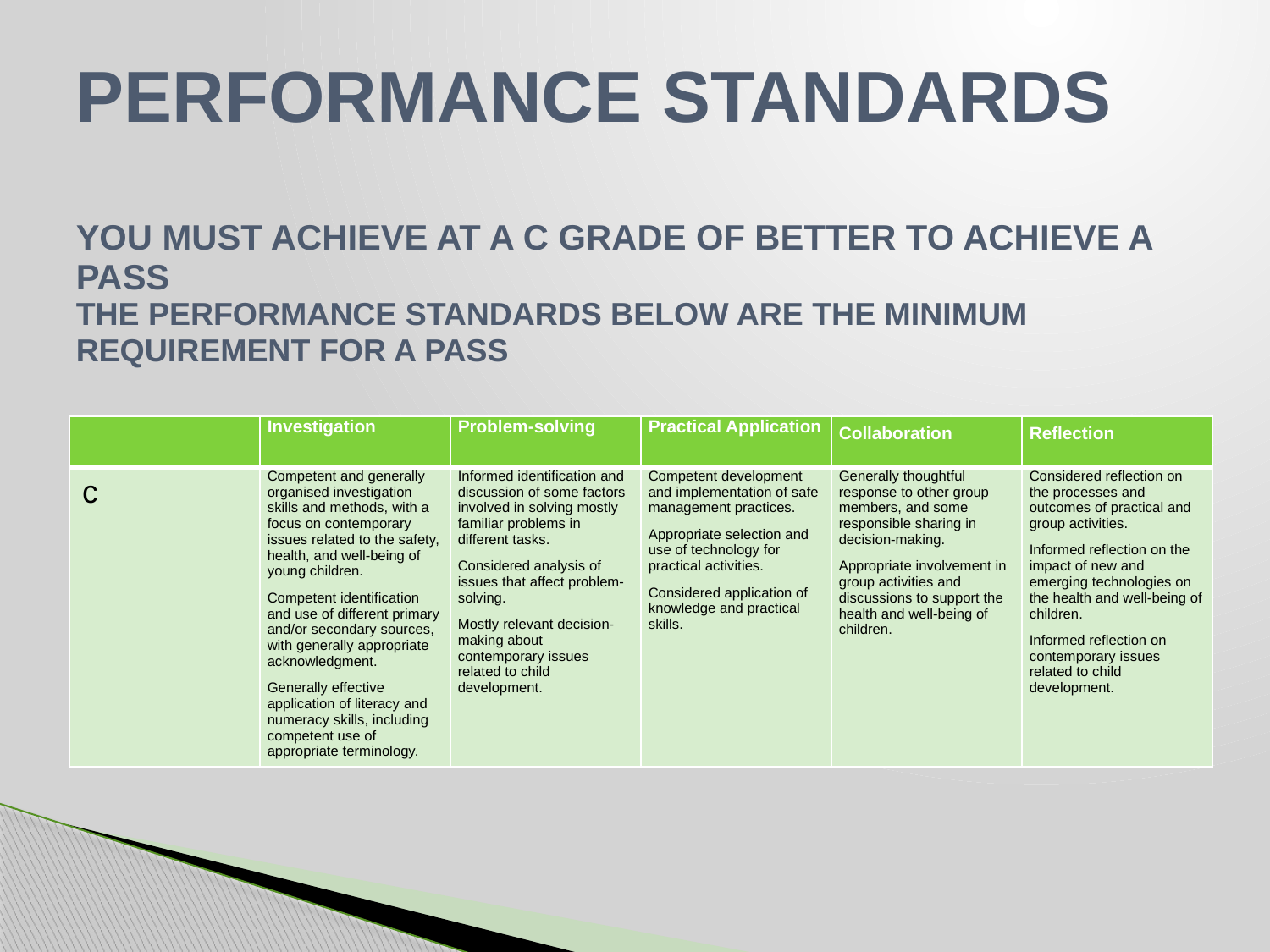

# PERFORMANCE STANDARDS You must achieve at a C grade of better to achieve a pass the performance standards below are the minimum requirement for a pass
|  | Investigation | Problem-solving | Practical Application | Collaboration | Reflection |
| --- | --- | --- | --- | --- | --- |
| c | Competent and generally organised investigation skills and methods, with a focus on contemporary issues related to the safety, health, and well-being of young children. Competent identification and use of different primary and/or secondary sources, with generally appropriate acknowledgment. Generally effective application of literacy and numeracy skills, including competent use of appropriate terminology. | Informed identification and discussion of some factors involved in solving mostly familiar problems in different tasks. Considered analysis of issues that affect problem-solving. Mostly relevant decision-making about contemporary issues related to child development. | Competent development and implementation of safe management practices. Appropriate selection and use of technology for practical activities. Considered application of knowledge and practical skills. | Generally thoughtful response to other group members, and some responsible sharing in decision-making. Appropriate involvement in group activities and discussions to support the health and well-being of children. | Considered reflection on the processes and outcomes of practical and group activities. Informed reflection on the impact of new and emerging technologies on the health and well-being of children. Informed reflection on contemporary issues related to child development. |